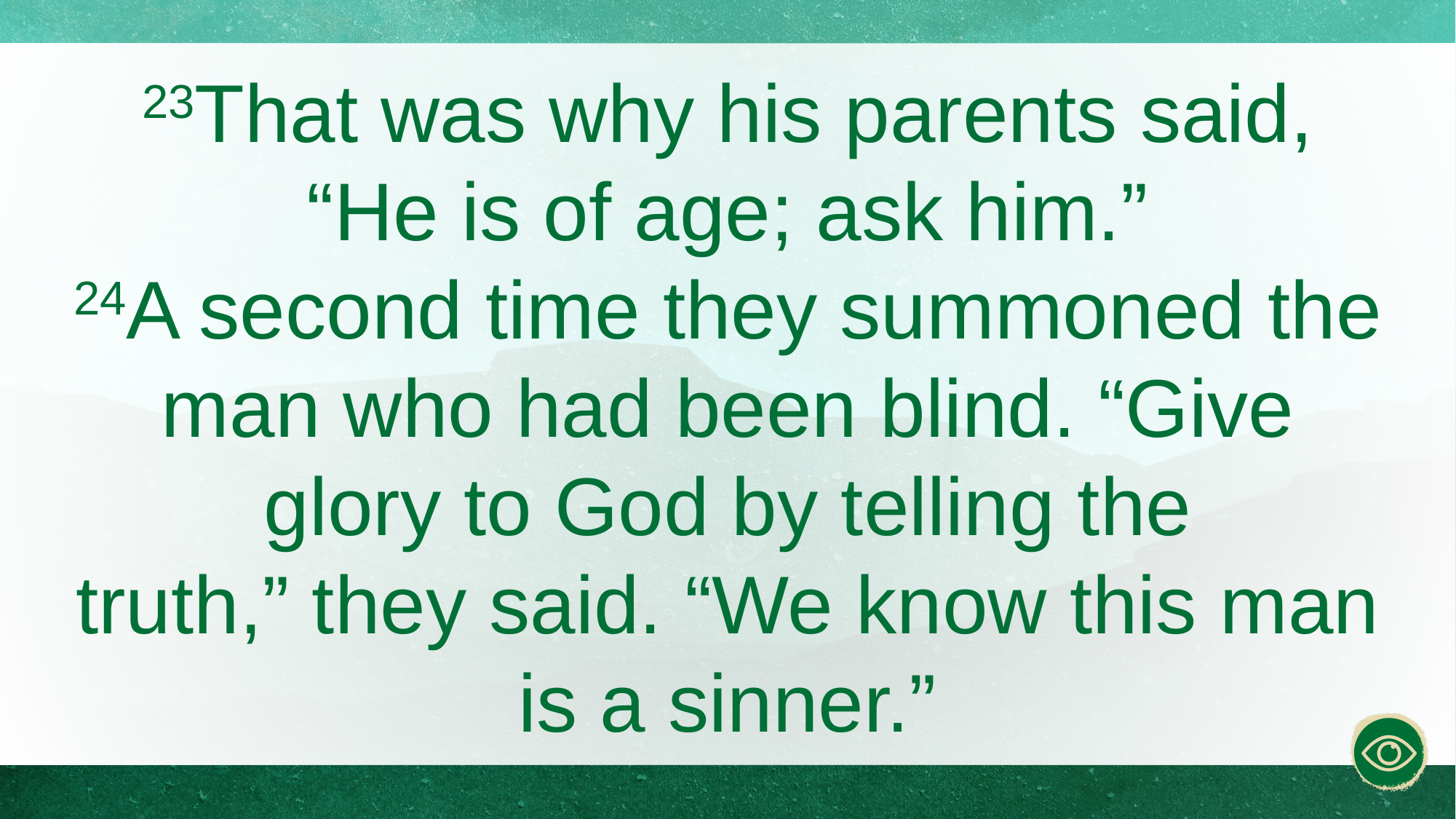

23That was why his parents said, “He is of age; ask him.”
24A second time they summoned the man who had been blind. “Give glory to God by telling the truth,” they said. “We know this man is a sinner.”